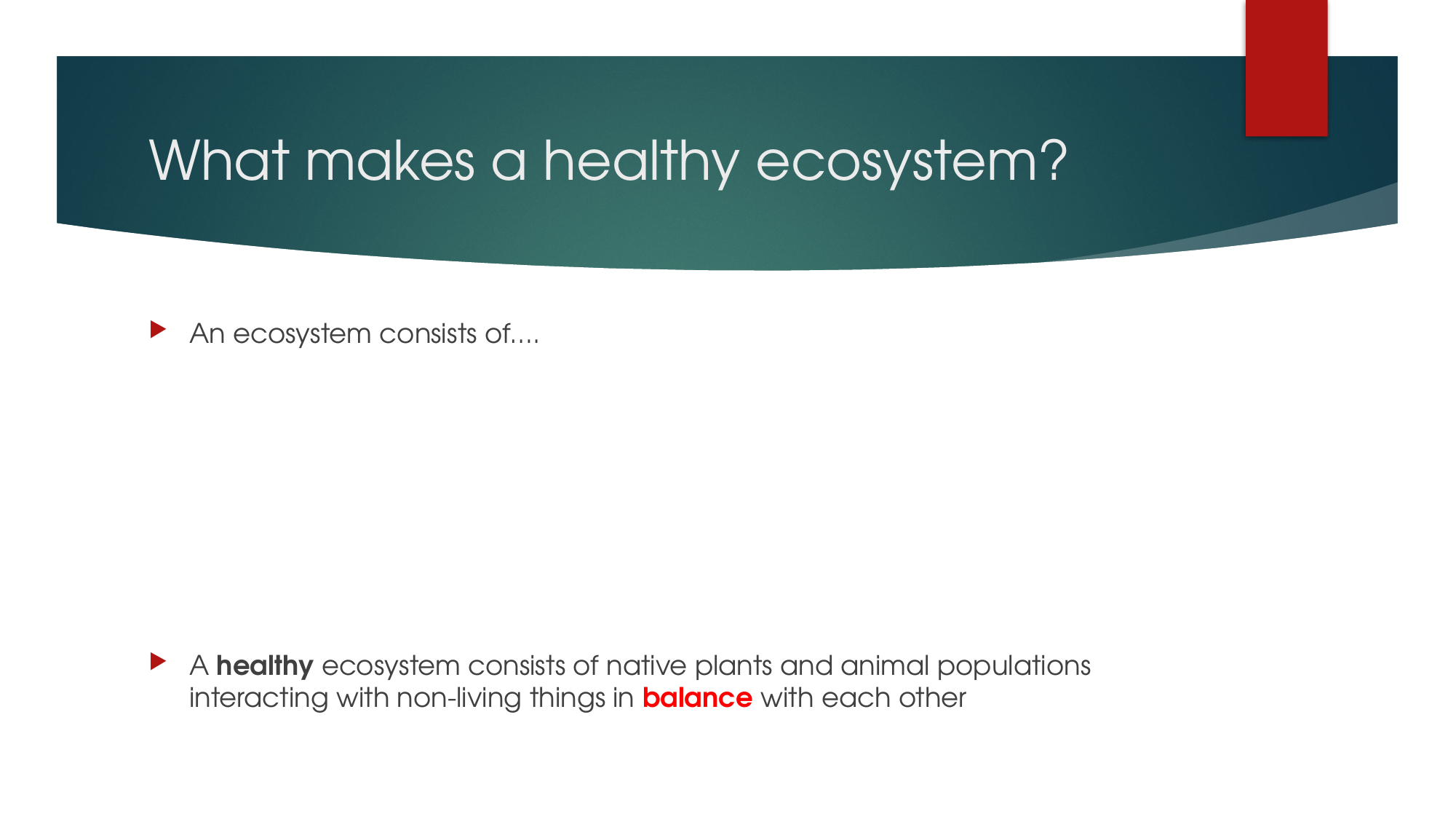

# What makes a healthy ecosystem?
An ecosystem consists of….

A healthy ecosystem consists of native plants and animal populations interacting with non-living things in balance with each other